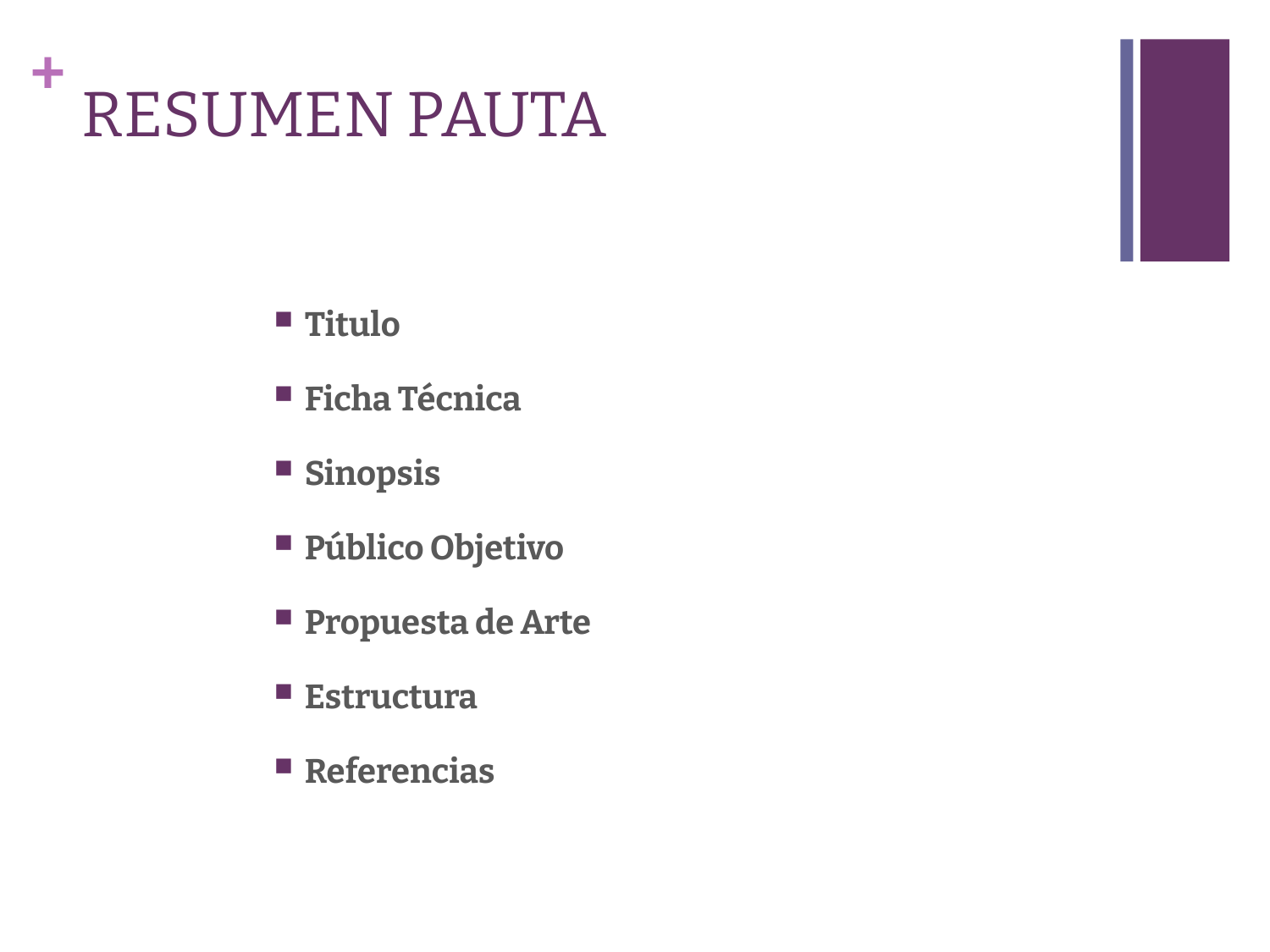

# RESUMEN PAUTA
Titulo
Ficha Técnica
Sinopsis
Público Objetivo
Propuesta de Arte
Estructura
Referencias